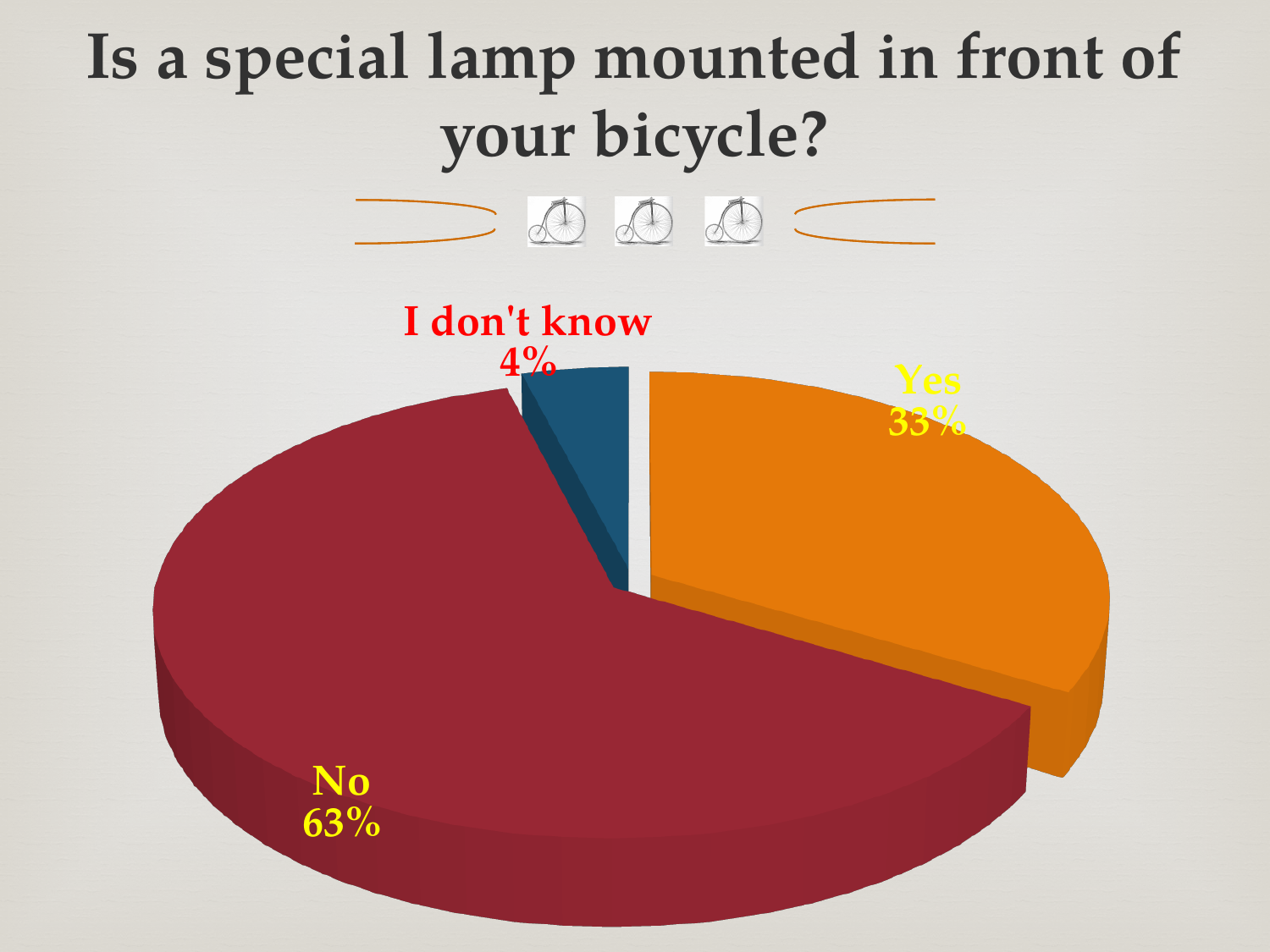

# Is a special lamp mounted in front of your bicycle?

[unsupported chart]